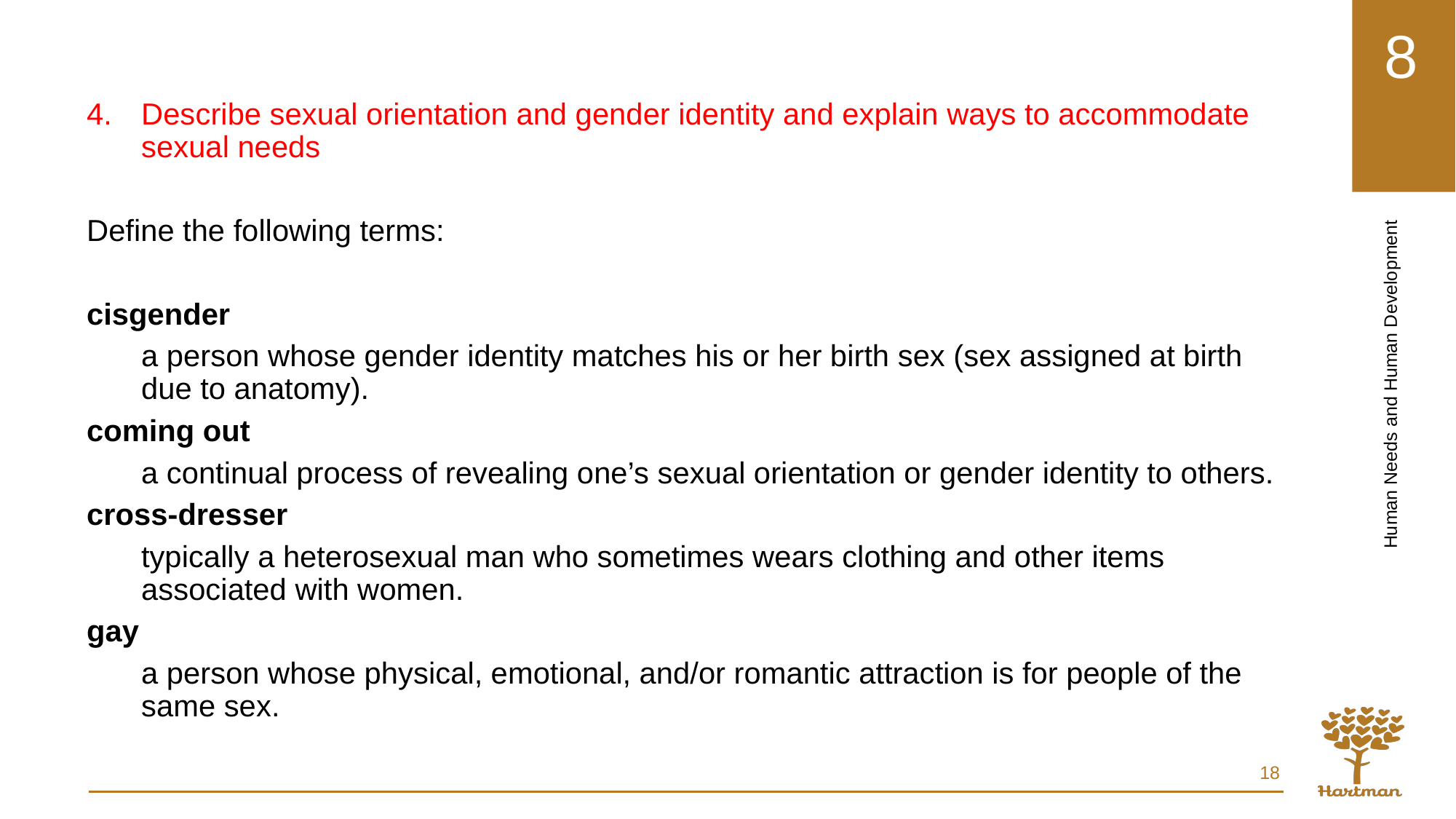

Describe sexual orientation and gender identity and explain ways to accommodate sexual needs

Define the following terms:

cisgender
a person whose gender identity matches his or her birth sex (sex assigned at birth due to anatomy).
coming out
a continual process of revealing one’s sexual orientation or gender identity to others.
cross-dresser
typically a heterosexual man who sometimes wears clothing and other items associated with women.
gay
a person whose physical, emotional, and/or romantic attraction is for people of the same sex.

18